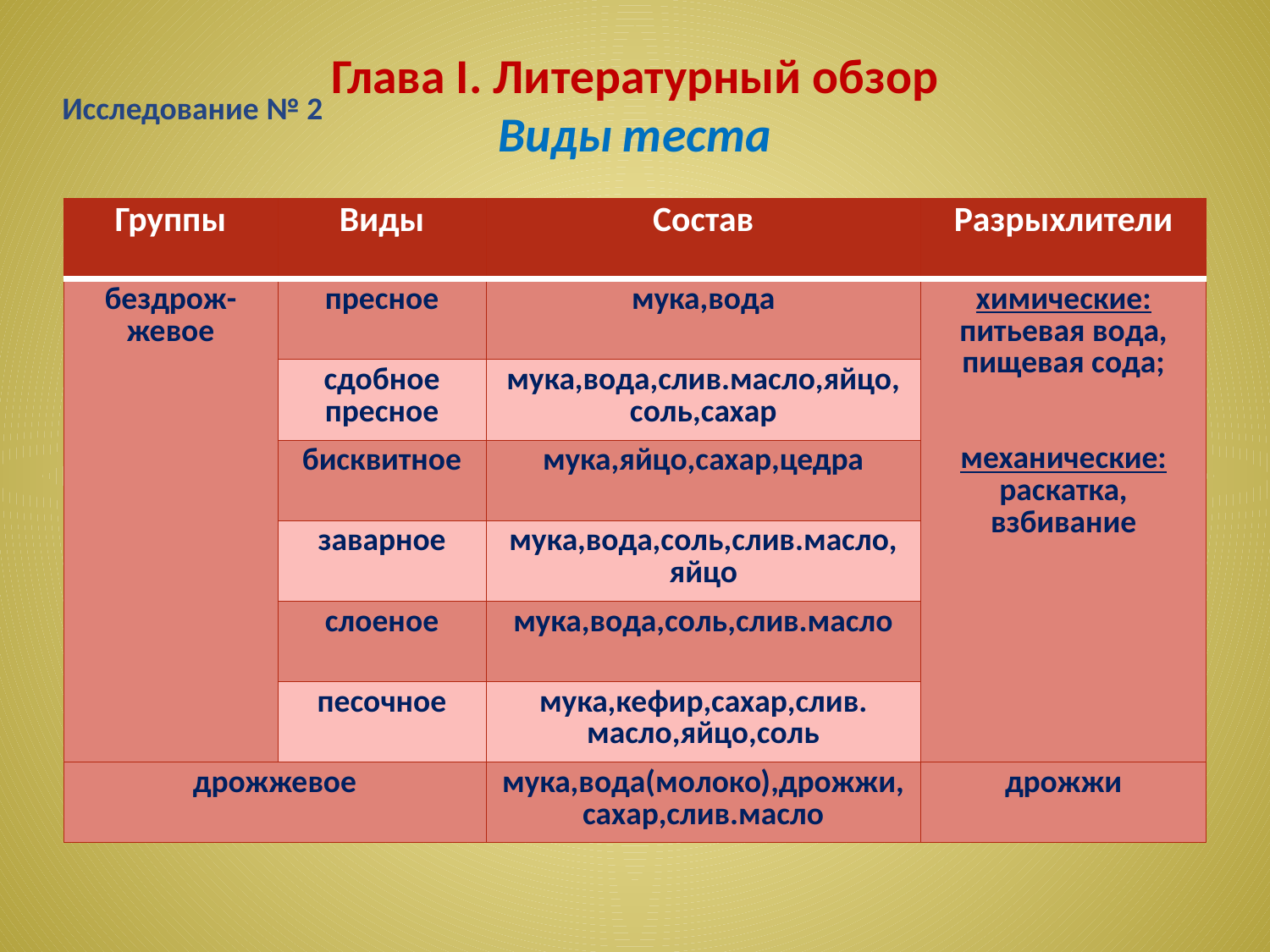

# Глава I. Литературный обзор Виды теста
Исследование № 2
| Группы | Виды | Состав | Разрыхлители |
| --- | --- | --- | --- |
| бездрож- жевое | пресное | мука,вода | химические: питьевая вода, пищевая сода; механические: раскатка, взбивание |
|  | сдобное пресное | мука,вода,слив.масло,яйцо, соль,сахар |  |
|  | бисквитное | мука,яйцо,сахар,цедра |  |
|  | заварное | мука,вода,соль,слив.масло, яйцо |  |
|  | слоеное | мука,вода,соль,слив.масло |  |
|  | песочное | мука,кефир,сахар,слив. масло,яйцо,соль |  |
| дрожжевое |  | мука,вода(молоко),дрожжи, сахар,слив.масло | дрожжи |